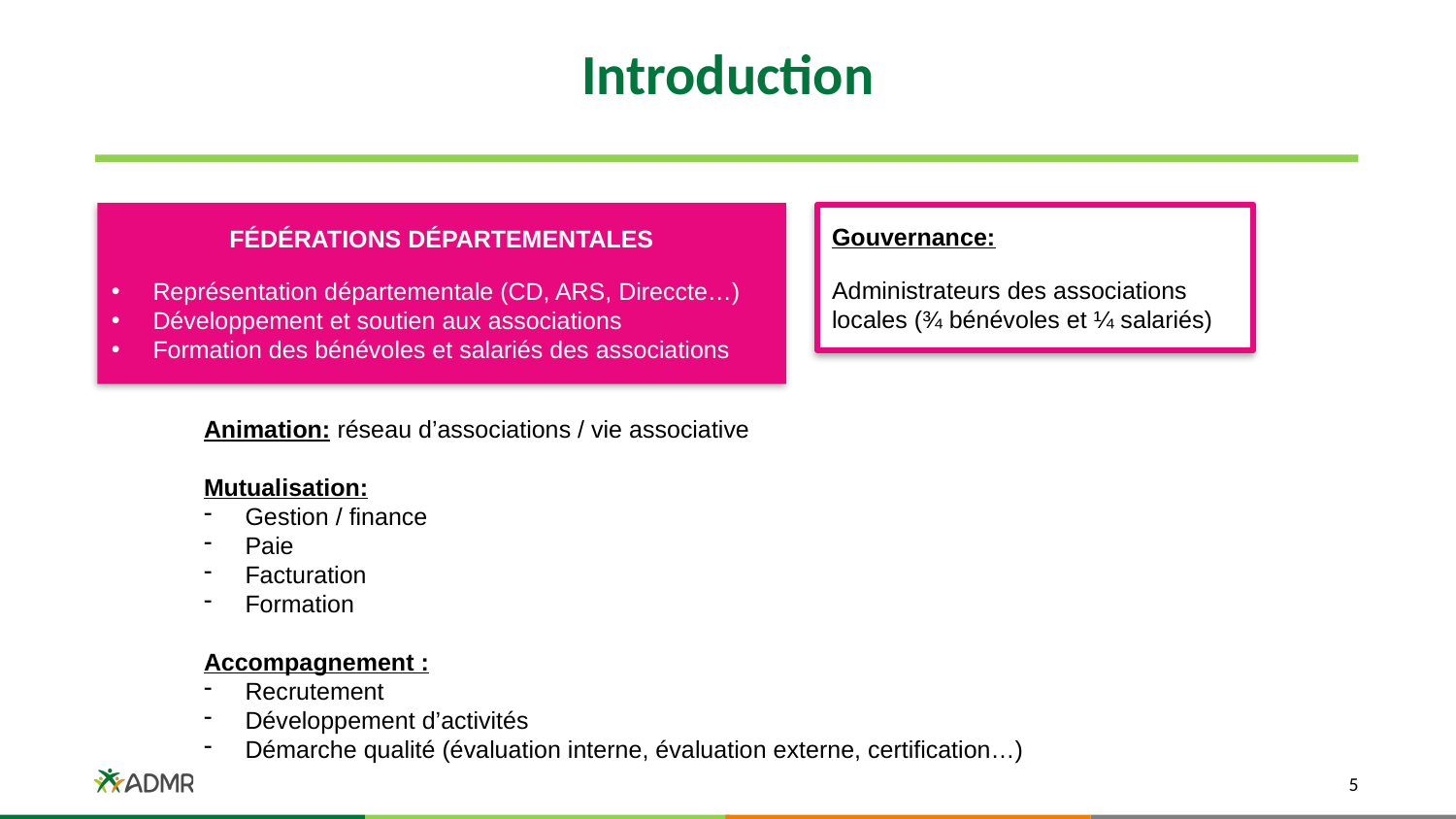

# Introduction
FÉDÉRATIONS DÉPARTEMENTALES

 Représentation départementale (CD, ARS, Direccte…)
 Développement et soutien aux associations
 Formation des bénévoles et salariés des associations
Gouvernance:

Administrateurs des associations locales (¾ bénévoles et ¼ salariés)
Animation: réseau d’associations / vie associative

Mutualisation:
 Gestion / finance
 Paie
 Facturation
 Formation

Accompagnement :
 Recrutement
 Développement d’activités
 Démarche qualité (évaluation interne, évaluation externe, certification…)